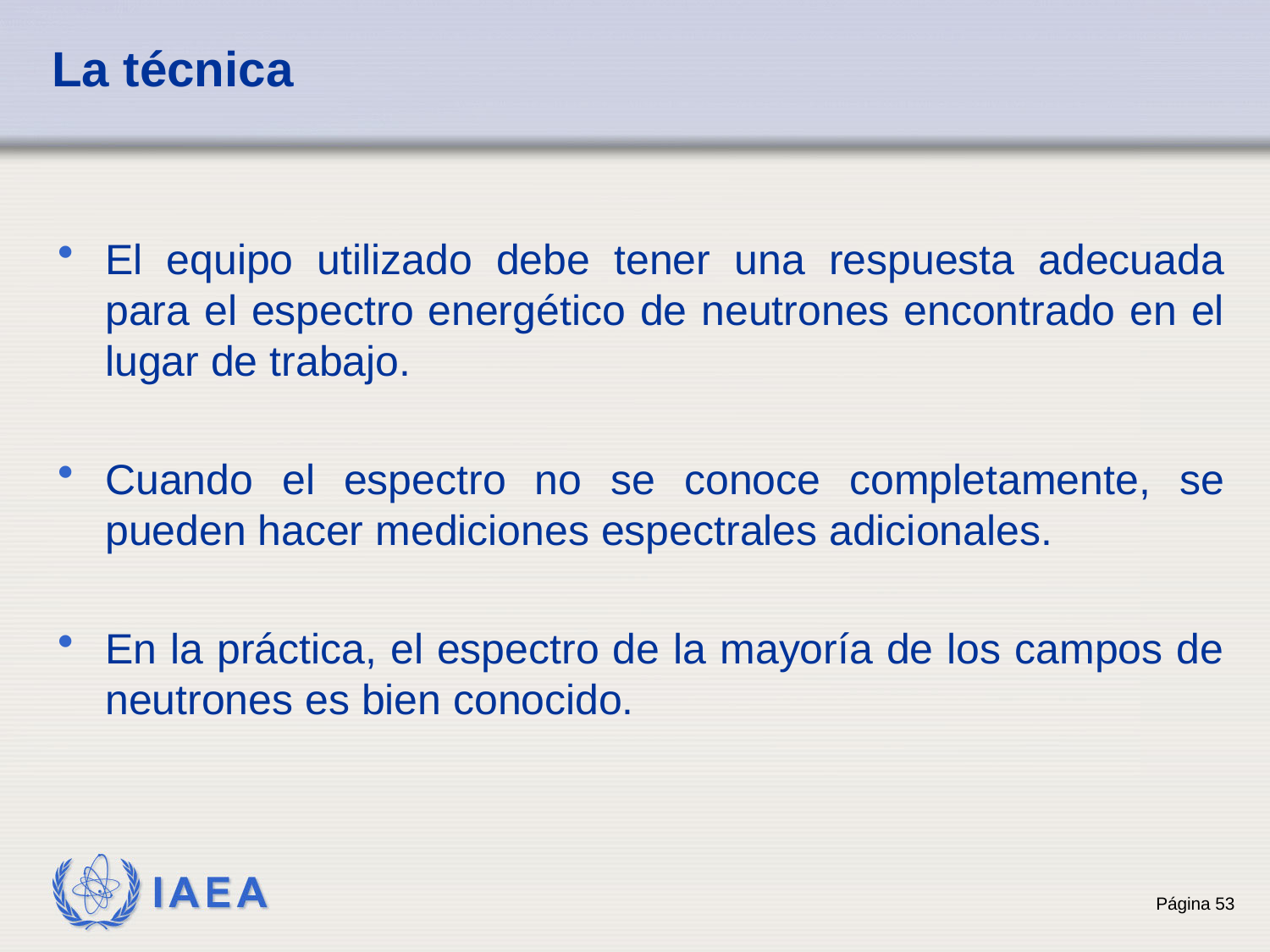

# La técnica
El equipo utilizado debe tener una respuesta adecuada para el espectro energético de neutrones encontrado en el lugar de trabajo.

Cuando el espectro no se conoce completamente, se pueden hacer mediciones espectrales adicionales.

En la práctica, el espectro de la mayoría de los campos de neutrones es bien conocido.
53